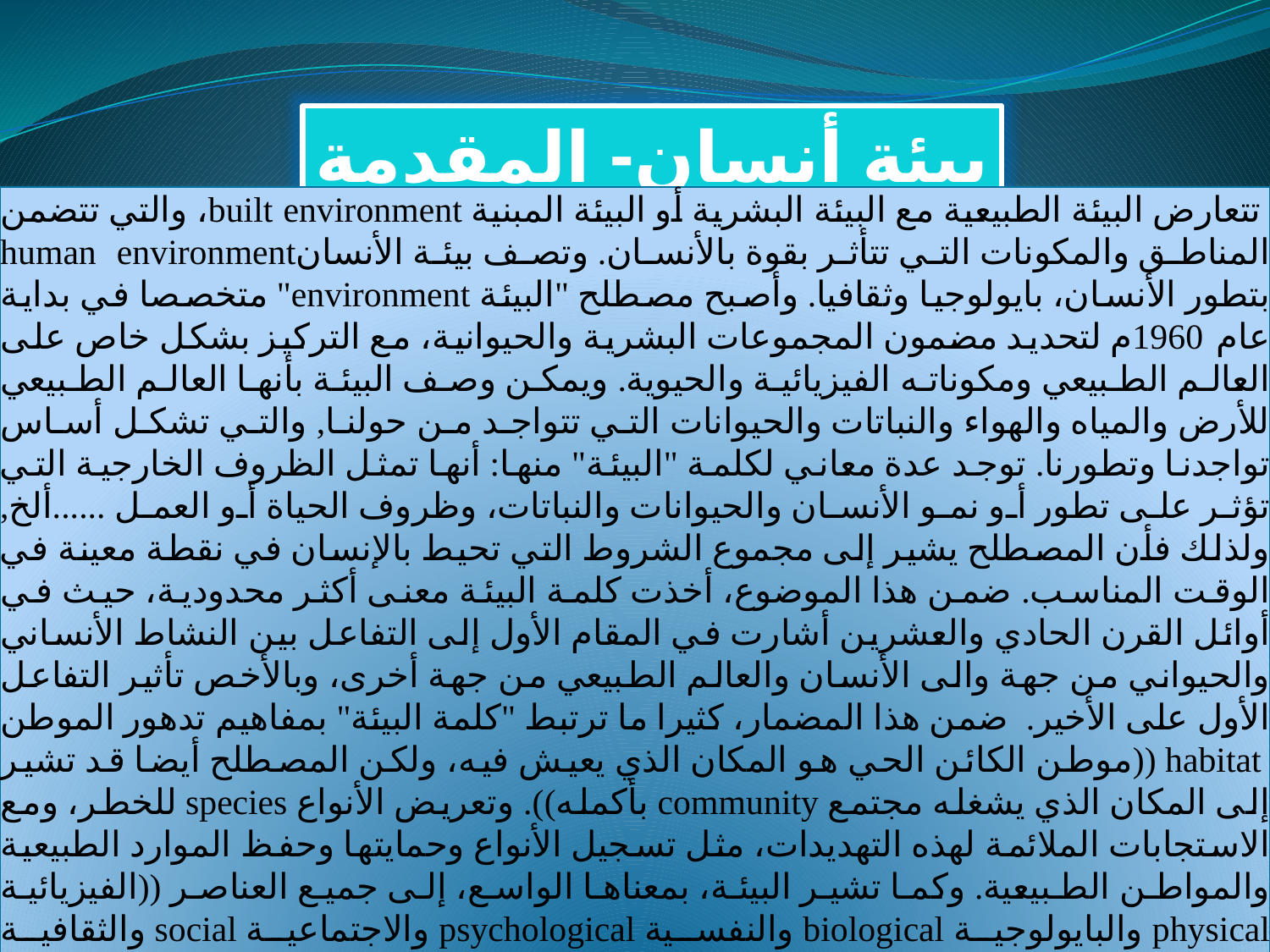

بيئة أنسان- المقدمة
 تتعارض البيئة الطبيعية مع البيئة البشرية أو البيئة المبنية built environment، والتي تتضمن المناطق والمكونات التي تتأثر بقوة بالأنسان. وتصف بيئة الأنسانhuman environment بتطور الأنسان، بايولوجيا وثقافيا. وأصبح مصطلح "البيئة environment" متخصصا في بداية عام 1960م لتحديد مضمون المجموعات البشرية والحيوانية، مع التركيز بشكل خاص على العالم الطبيعي ومكوناته الفيزيائية والحيوية. ويمكن وصف البيئة بأنها العالم الطبيعي للأرض والمياه والهواء والنباتات والحيوانات التي تتواجد من حولنا, والتي تشكل أساس تواجدنا وتطورنا. توجد عدة معاني لكلمة "البيئة" منها: أنها تمثل الظروف الخارجية التي تؤثر على تطور أو نمو الأنسان والحيوانات والنباتات، وظروف الحياة أو العمل ......ألخ, ولذلك فأن المصطلح يشير إلى مجموع الشروط التي تحيط بالإنسان في نقطة معينة في الوقت المناسب. ضمن هذا الموضوع، أخذت كلمة البيئة معنى أكثر محدودية، حيث في أوائل القرن الحادي والعشرين أشارت في المقام الأول إلى التفاعل بين النشاط الأنساني والحيواني من جهة والى الأنسان والعالم الطبيعي من جهة أخرى، وبالأخص تأثير التفاعل الأول على الأخير.  ضمن هذا المضمار، كثيرا ما ترتبط "كلمة البيئة" بمفاهيم تدهور الموطن  habitat ((موطن الكائن الحي هو المكان الذي يعيش فيه، ولكن المصطلح أيضا قد تشير إلى المكان الذي يشغله مجتمع community بأكمله)). وتعريض الأنواع species للخطر، ومع الاستجابات الملائمة لهذه التهديدات، مثل تسجيل الأنواع وحمايتها وحفظ الموارد الطبيعية والمواطن الطبيعية. وكما تشير البيئة، بمعناها الواسع، إلى جميع العناصر ((الفيزيائية physical والبايولوجية biological والنفسية psychological والاجتماعية social والثقافية cultural)) التي كونت الحالة التي تطورت فيها الحياة (النباتية والحيوانية والبشرية) والتي ما زالت مستمرة في التطور.